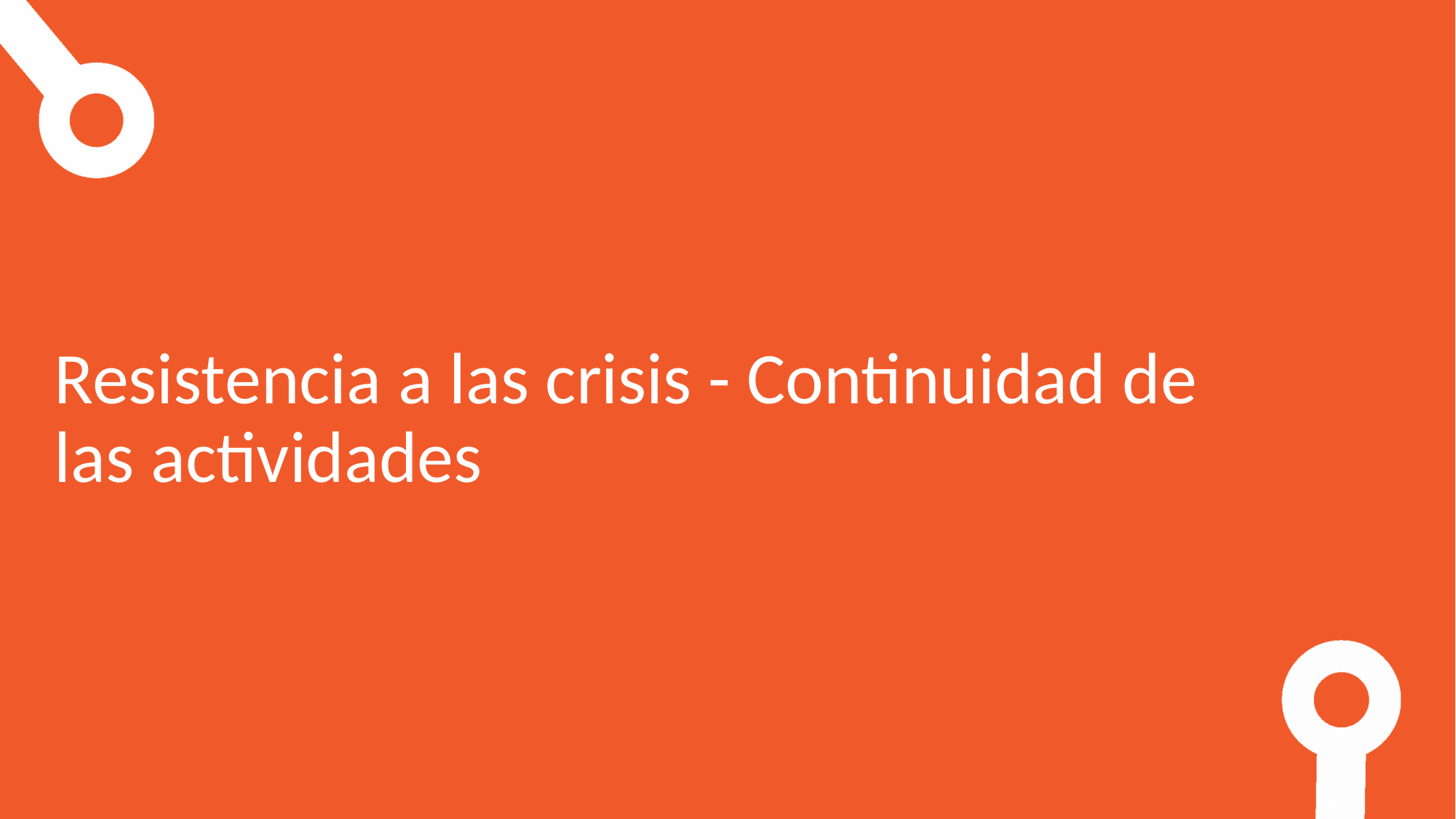

Resistencia a las crisis - Continuidad de las actividades